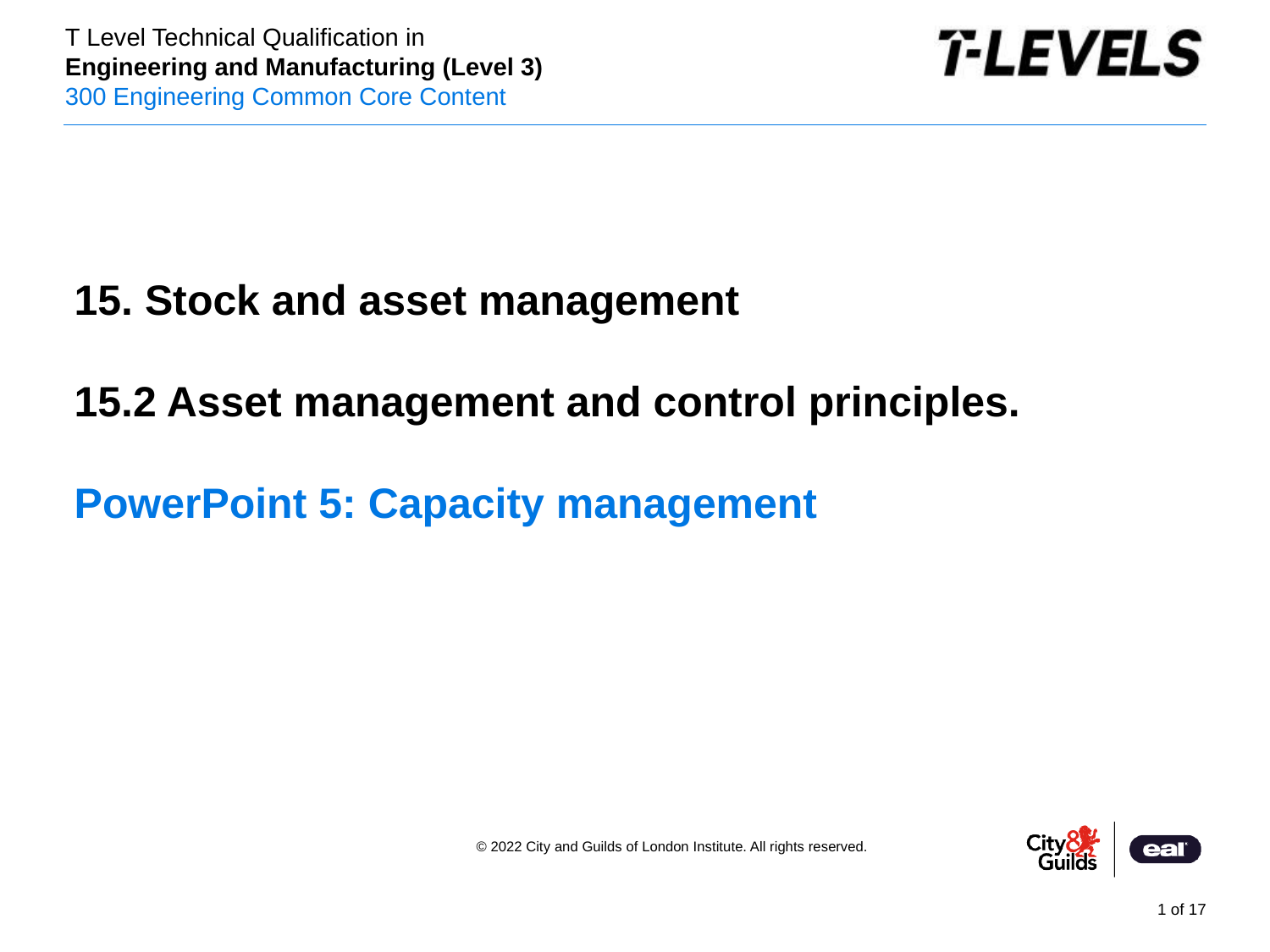

15. Stock and asset management

15.2 Asset management and control principles.
PowerPoint 5: Capacity management